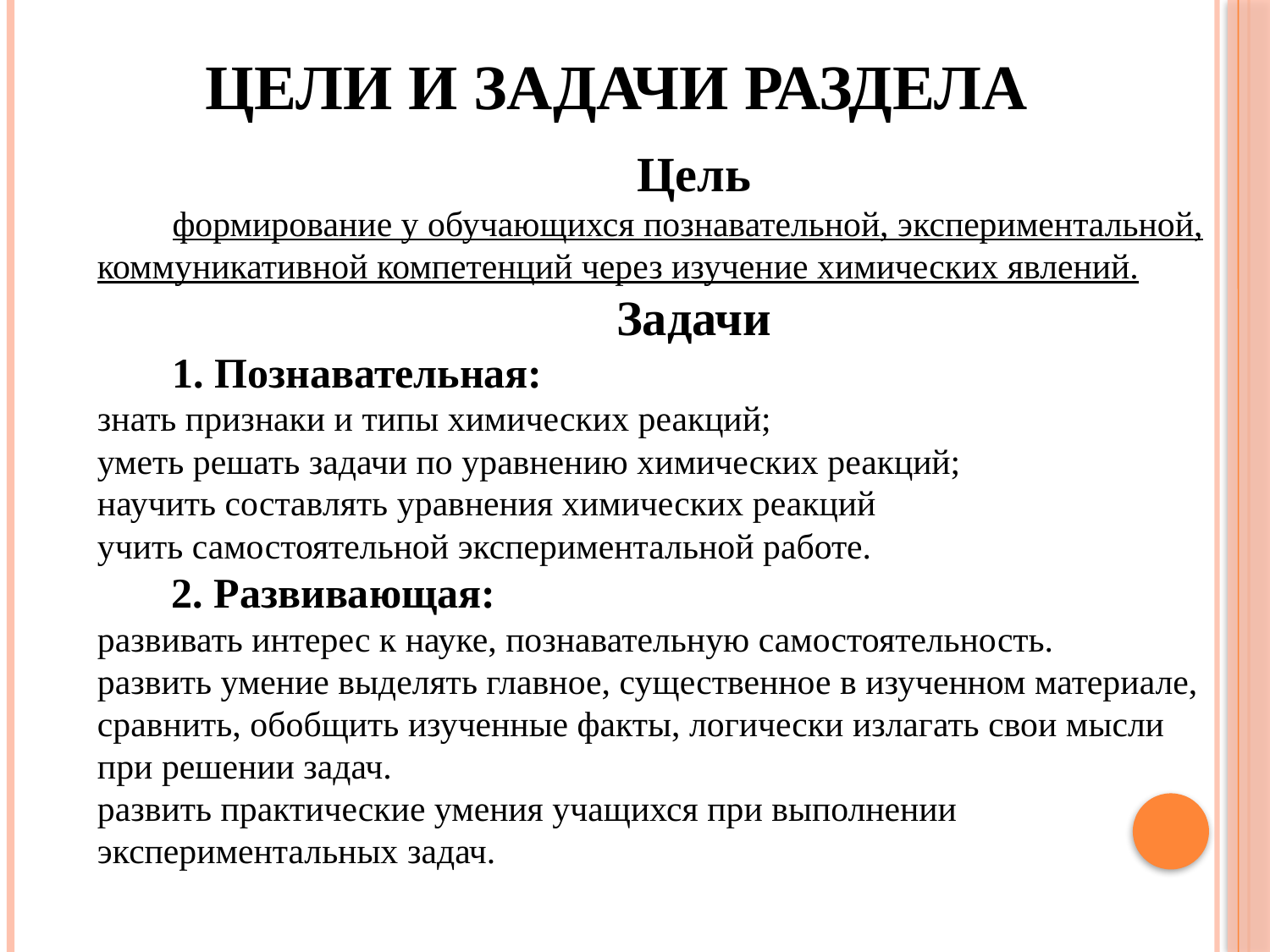

# Цели и задачи раздела
Цель
формирование у обучающихся познавательной, экспериментальной, коммуникативной компетенций через изучение химических явлений.
Задачи
1. Познавательная:
знать признаки и типы химических реакций;
уметь решать задачи по уравнению химических реакций;
научить составлять уравнения химических реакций
учить самостоятельной экспериментальной работе.
       2. Развивающая:
развивать интерес к науке, познавательную самостоятельность.
развить умение выделять главное, существенное в изученном материале, сравнить, обобщить изученные факты, логически излагать свои мысли при решении задач.
развить практические умения учащихся при выполнении экспериментальных задач.